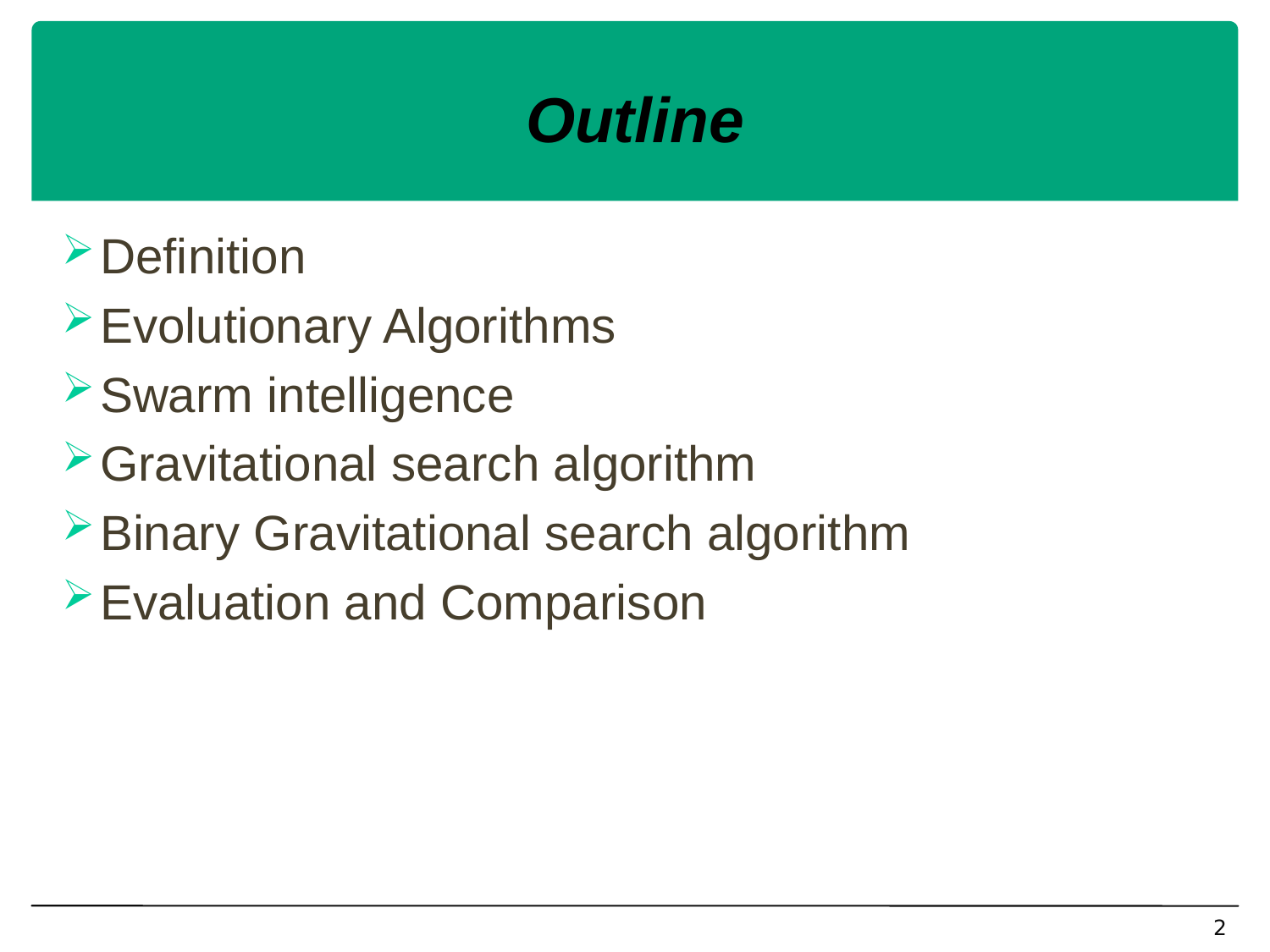

# Outline
Definition
Evolutionary Algorithms
Swarm intelligence
Gravitational search algorithm
Binary Gravitational search algorithm
Evaluation and Comparison
2